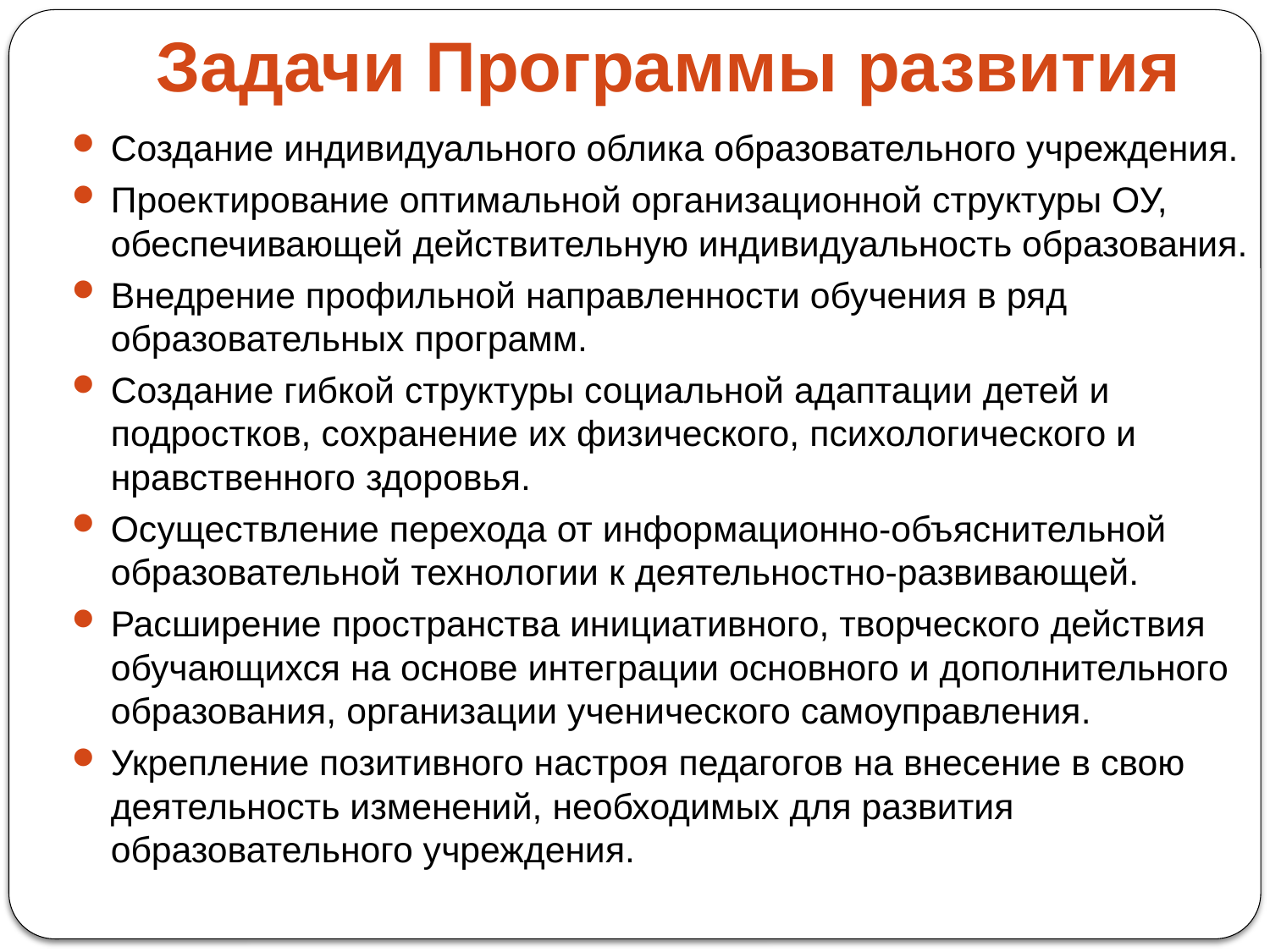

# Задачи Программы развития
Создание индивидуального облика образовательного учреждения.
Проектирование оптимальной организационной структуры ОУ, обеспечивающей действительную индивидуальность образования.
Внедрение профильной направленности обучения в ряд образовательных программ.
Создание гибкой структуры социальной адаптации детей и подростков, сохранение их физического, психологического и нравственного здоровья.
Осуществление перехода от информационно-объяснительной образовательной технологии к деятельностно-развивающей.
Расширение пространства инициативного, творческого действия обучающихся на основе интеграции основного и дополнительного образования, организации ученического самоуправления.
Укрепление позитивного настроя педагогов на внесение в свою деятельность изменений, необходимых для развития образовательного учреждения.